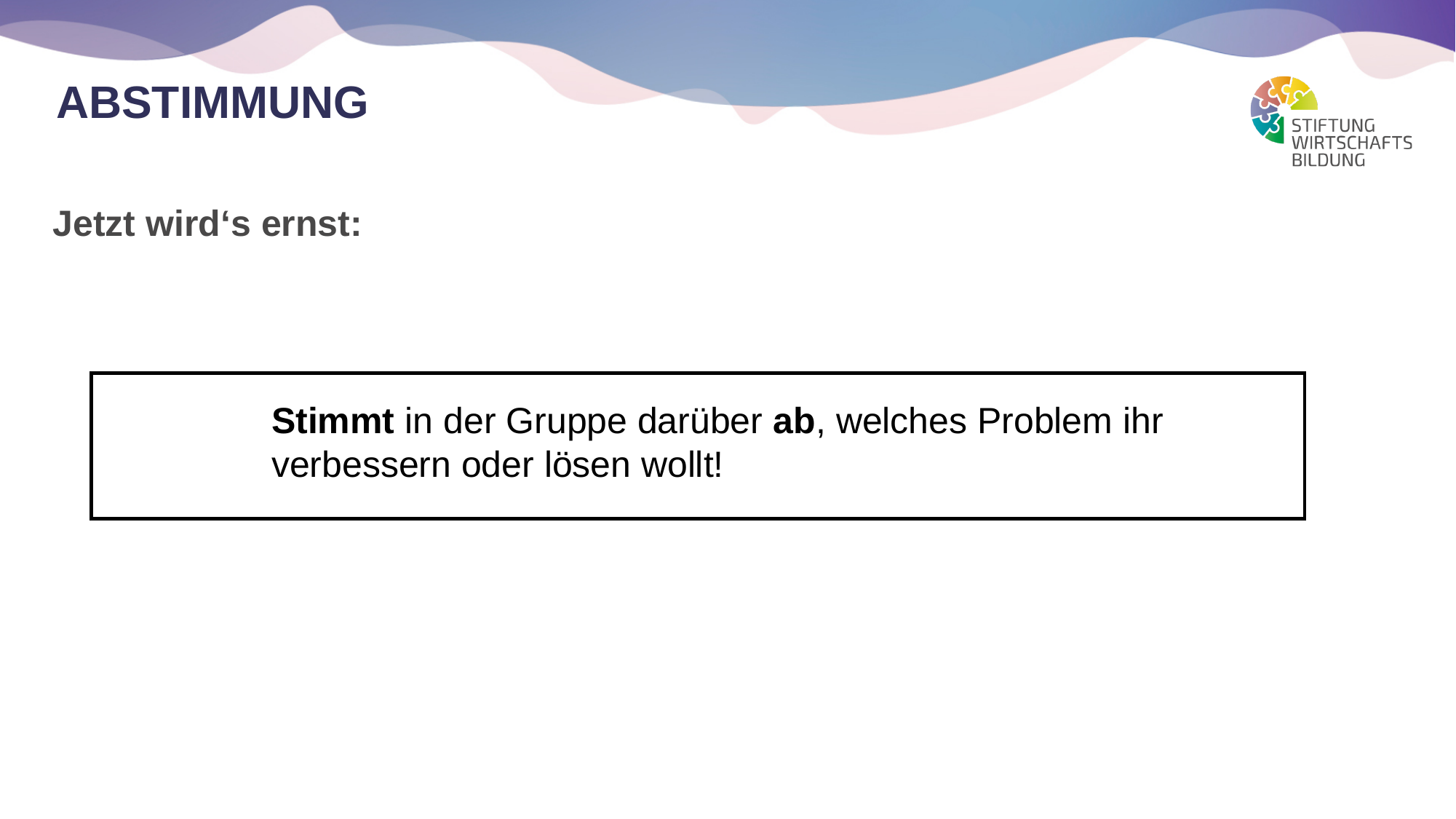

# ABstimmung
Jetzt wird‘s ernst:

Stimmt in der Gruppe darüber ab, welches Problem ihr verbessern oder lösen wollt!